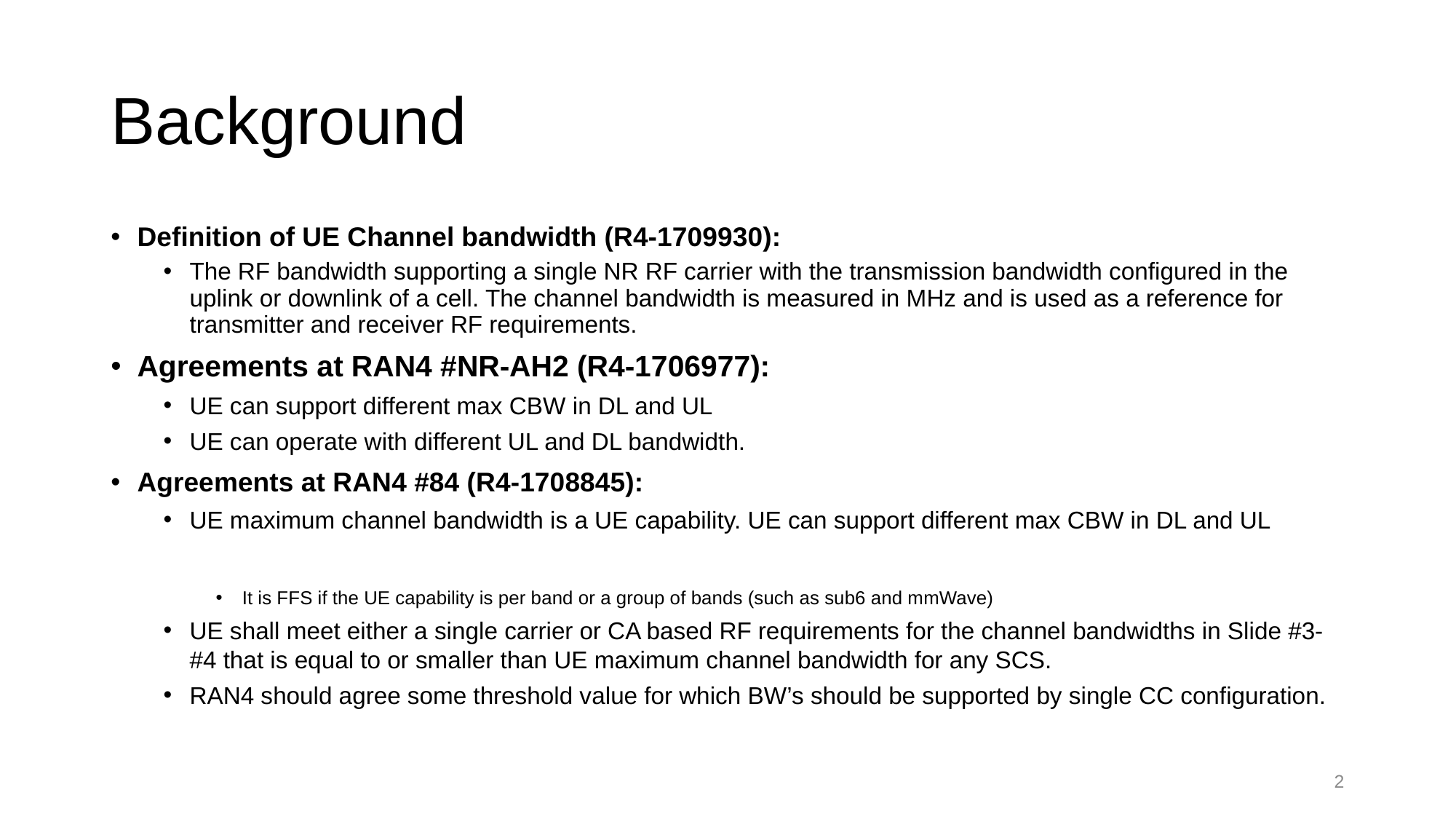

# Background
Definition of UE Channel bandwidth (R4-1709930):
The RF bandwidth supporting a single NR RF carrier with the transmission bandwidth configured in the uplink or downlink of a cell. The channel bandwidth is measured in MHz and is used as a reference for transmitter and receiver RF requirements.
Agreements at RAN4 #NR-AH2 (R4-1706977):
UE can support different max CBW in DL and UL
UE can operate with different UL and DL bandwidth.
Agreements at RAN4 #84 (R4-1708845):
UE maximum channel bandwidth is a UE capability. UE can support different max CBW in DL and UL

It is FFS if the UE capability is per band or a group of bands (such as sub6 and mmWave)
UE shall meet either a single carrier or CA based RF requirements for the channel bandwidths in Slide #3-#4 that is equal to or smaller than UE maximum channel bandwidth for any SCS.
RAN4 should agree some threshold value for which BW’s should be supported by single CC configuration.

2